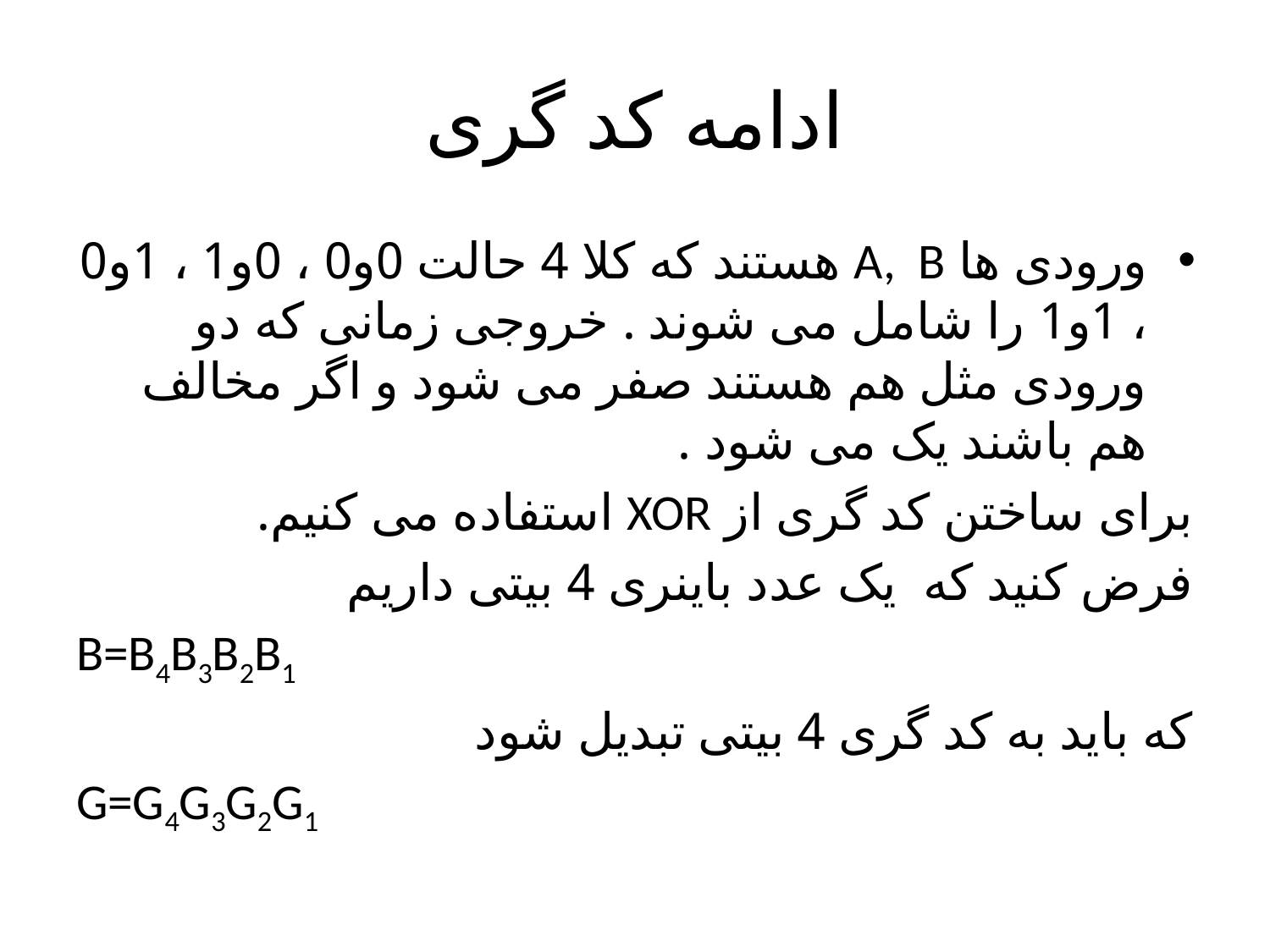

# ادامه کد گری
ورودی ها A,  B هستند که کلا 4 حالت 0و0 ، 0و1 ، 1و0 ، 1و1 را شامل می شوند . خروجی زمانی که دو ورودی مثل هم هستند صفر می شود و اگر مخالف هم باشند یک می شود .
برای ساختن کد گری از XOR استفاده می کنیم.
فرض کنید که  یک عدد باینری 4 بیتی داریم
B=B4B3B2B1
که باید به کد گری 4 بیتی تبدیل شود
G=G4G3G2G1